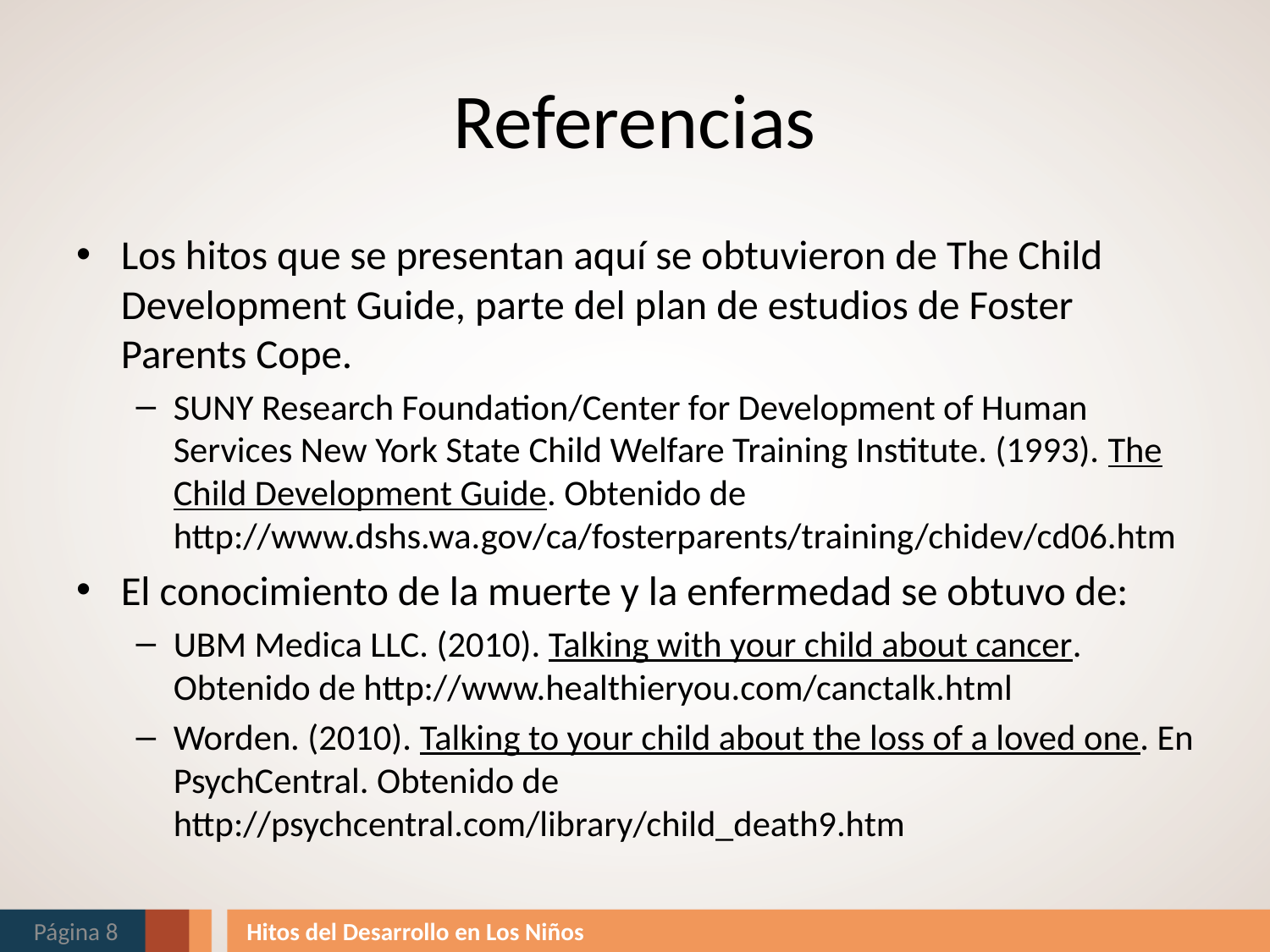

# Referencias
Los hitos que se presentan aquí se obtuvieron de The Child Development Guide, parte del plan de estudios de Foster Parents Cope.
SUNY Research Foundation/Center for Development of Human Services New York State Child Welfare Training Institute. (1993). The Child Development Guide. Obtenido de http://www.dshs.wa.gov/ca/fosterparents/training/chidev/cd06.htm
El conocimiento de la muerte y la enfermedad se obtuvo de:
UBM Medica LLC. (2010). Talking with your child about cancer. Obtenido de http://www.healthieryou.com/canctalk.html
Worden. (2010). Talking to your child about the loss of a loved one. En PsychCentral. Obtenido de http://psychcentral.com/library/child_death9.htm
Hitos del Desarrollo en Los Niños
Página 8